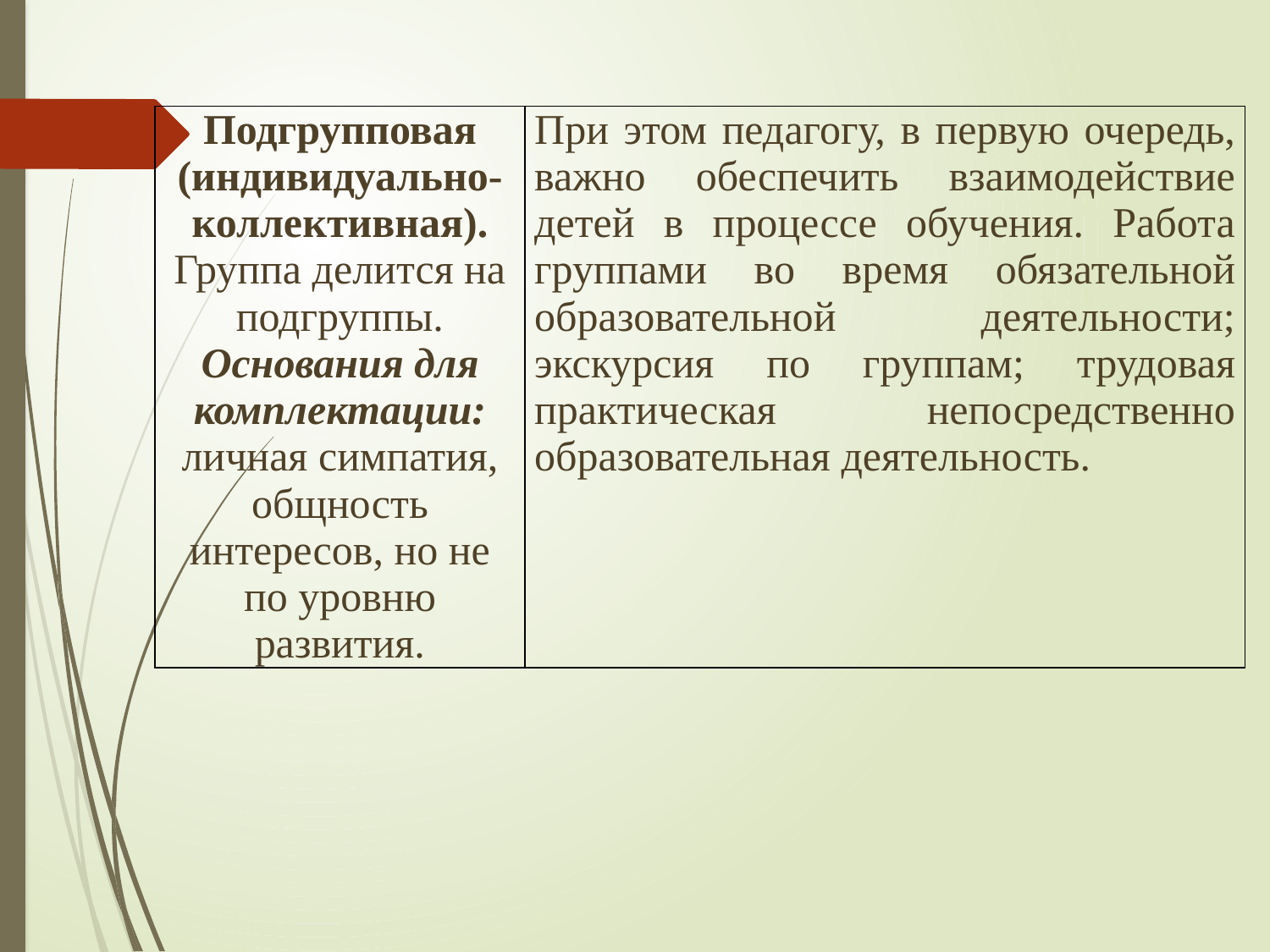

| Подгрупповая (индивидуально- коллективная). Группа делится на подгруппы. Основания для комплектации: личная симпатия, общность интересов, но не по уровню развития. | При этом педагогу, в первую очередь, важно обеспечить взаимодействие детей в процессе обучения. Работа группами во время обязательной образовательной деятельности; экскурсия по группам; трудовая практическая непосредственно образовательная деятельность. |
| --- | --- |